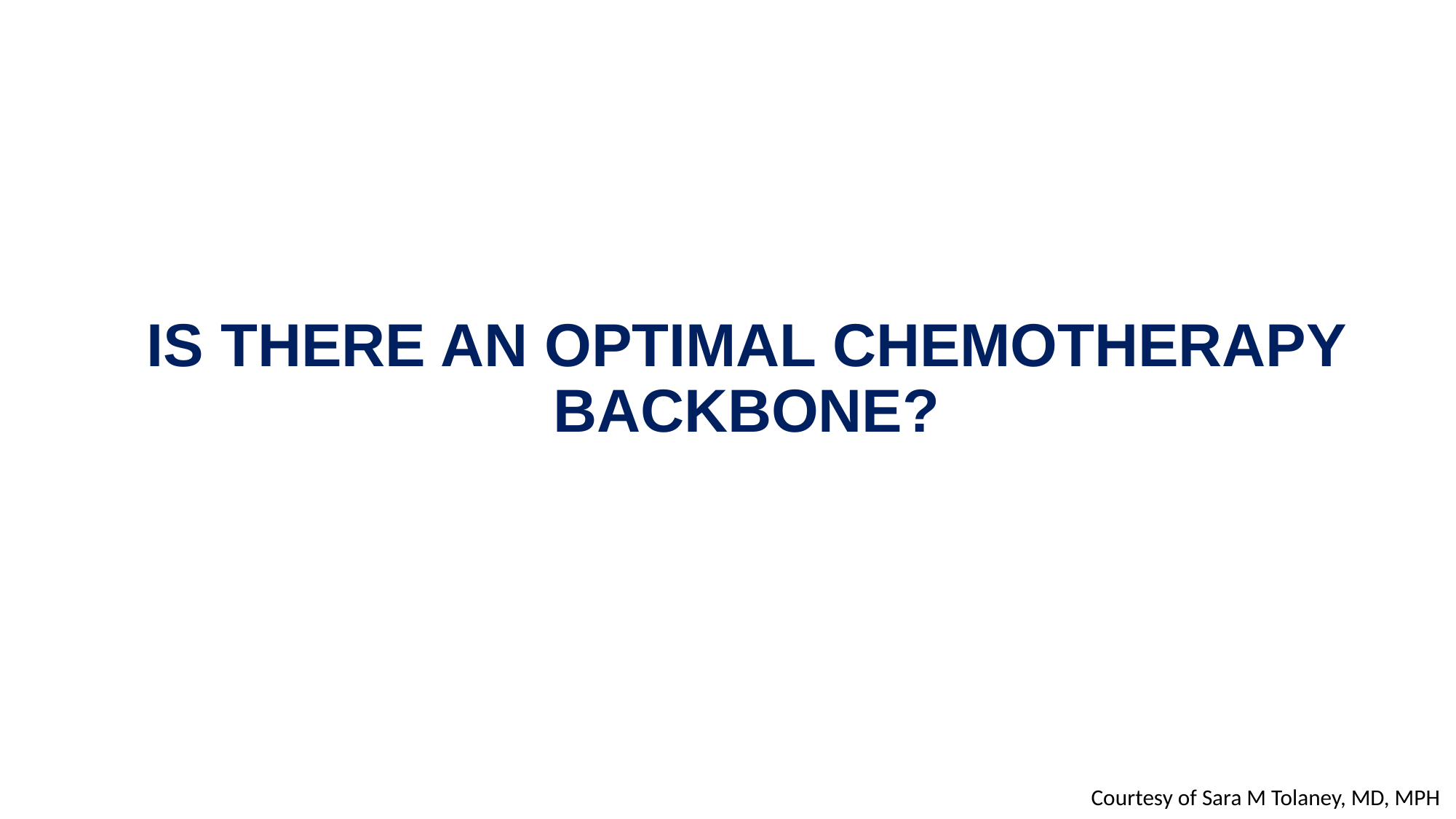

IS THERE AN OPTIMAL CHEMOTHERAPY BACKBONE?
Courtesy of Sara M Tolaney, MD, MPH